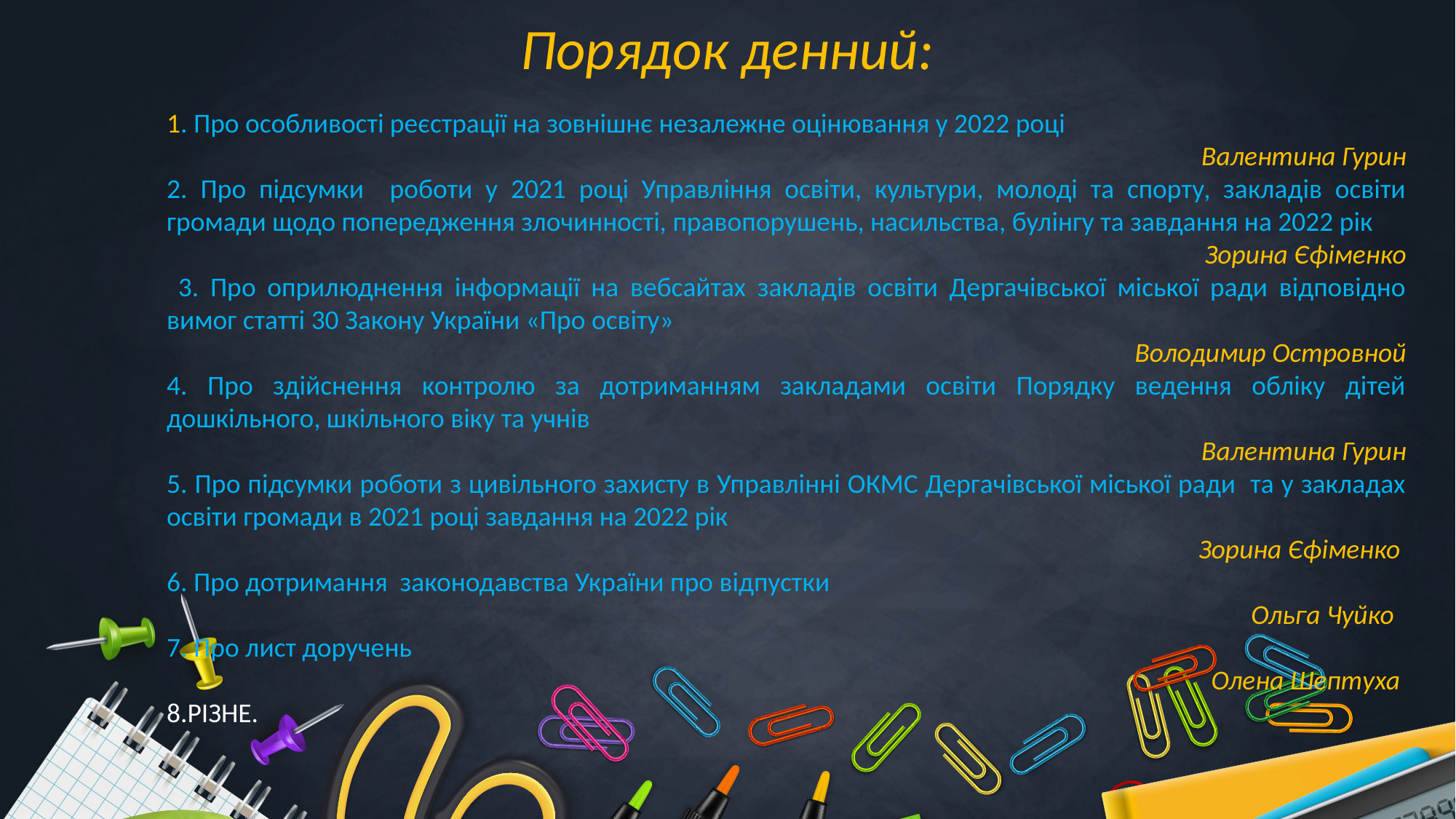

# Порядок денний:
1. Про особливості реєстрації на зовнішнє незалежне оцінювання у 2022 році
	                                       Валентина Гурин
2. Про підсумки  роботи у 2021 році Управління освіти, культури, молоді та спорту, закладів освіти громади щодо попередження злочинності, правопорушень, насильства, булінгу та завдання на 2022 рік
	Зорина Єфіменко
 3. Про оприлюднення інформації на вебсайтах закладів освіти Дергачівської міської ради відповідно вимог статті 30 Закону України «Про освіту»
	Володимир Островной
4. Про здійснення контролю за дотриманням закладами освіти Порядку ведення обліку дітей дошкільного, шкільного віку та учнів
	Валентина Гурин
5. Про підсумки роботи з цивільного захисту в Управлінні ОКМС Дергачівської міської ради  та у закладах освіти громади в 2021 році завдання на 2022 рік
	Зорина Єфіменко
6. Про дотримання  законодавства України про відпустки
	Ольга Чуйко
7. Про лист доручень
	Олена Шептуха
8.РІЗНЕ.